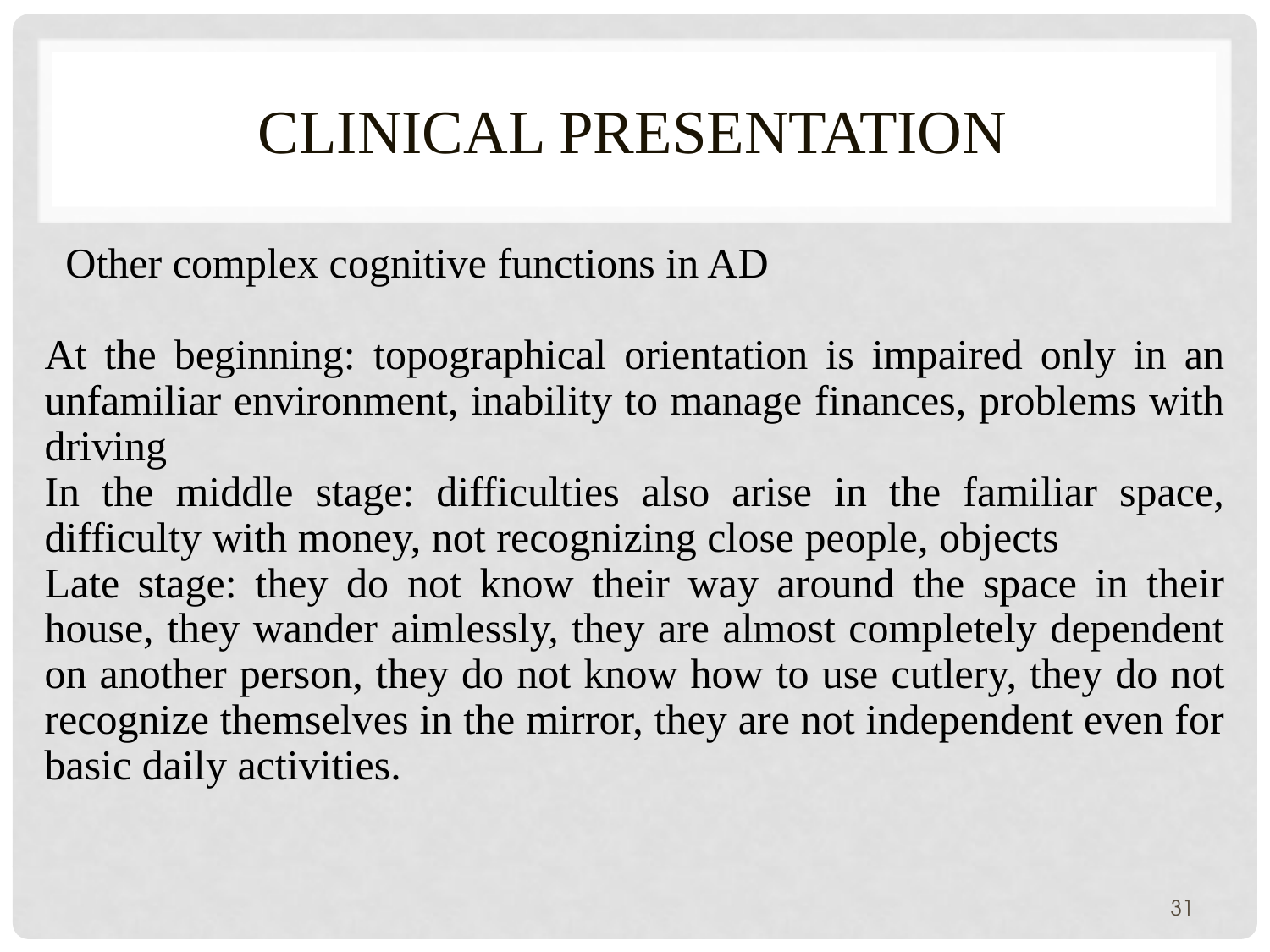

# Clinical presentation
  Other complex cognitive functions in AD

At the beginning: topographical orientation is impaired only in an unfamiliar environment, inability to manage finances, problems with driving
In the middle stage: difficulties also arise in the familiar space, difficulty with money, not recognizing close people, objects
Late stage: they do not know their way around the space in their house, they wander aimlessly, they are almost completely dependent on another person, they do not know how to use cutlery, they do not recognize themselves in the mirror, they are not independent even for basic daily activities.
31